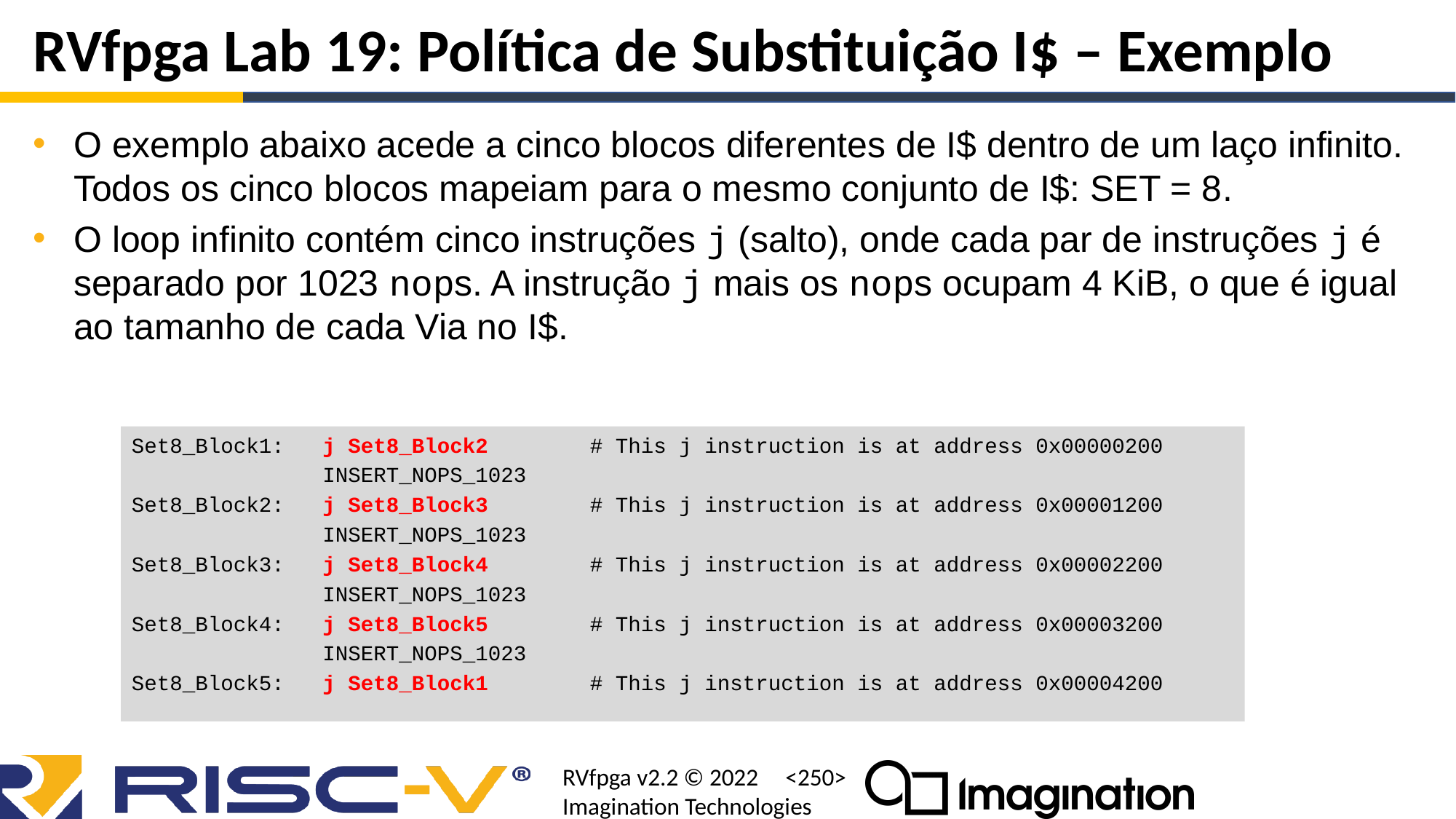

# RVfpga Lab 19: Política de Substituição I$ – Exemplo
O exemplo abaixo acede a cinco blocos diferentes de I$ dentro de um laço infinito. Todos os cinco blocos mapeiam para o mesmo conjunto de I$: SET = 8.
O loop infinito contém cinco instruções j (salto), onde cada par de instruções j é separado por 1023 nops. A instrução j mais os nops ocupam 4 KiB, o que é igual ao tamanho de cada Via no I$.
Set8_Block1:   j Set8_Block2        # This j instruction is at address 0x00000200
               INSERT_NOPS_1023
Set8_Block2:   j Set8_Block3        # This j instruction is at address 0x00001200
               INSERT_NOPS_1023
Set8_Block3:   j Set8_Block4        # This j instruction is at address 0x00002200
               INSERT_NOPS_1023
Set8_Block4:   j Set8_Block5        # This j instruction is at address 0x00003200
               INSERT_NOPS_1023
Set8_Block5:   j Set8_Block1        # This j instruction is at address 0x00004200